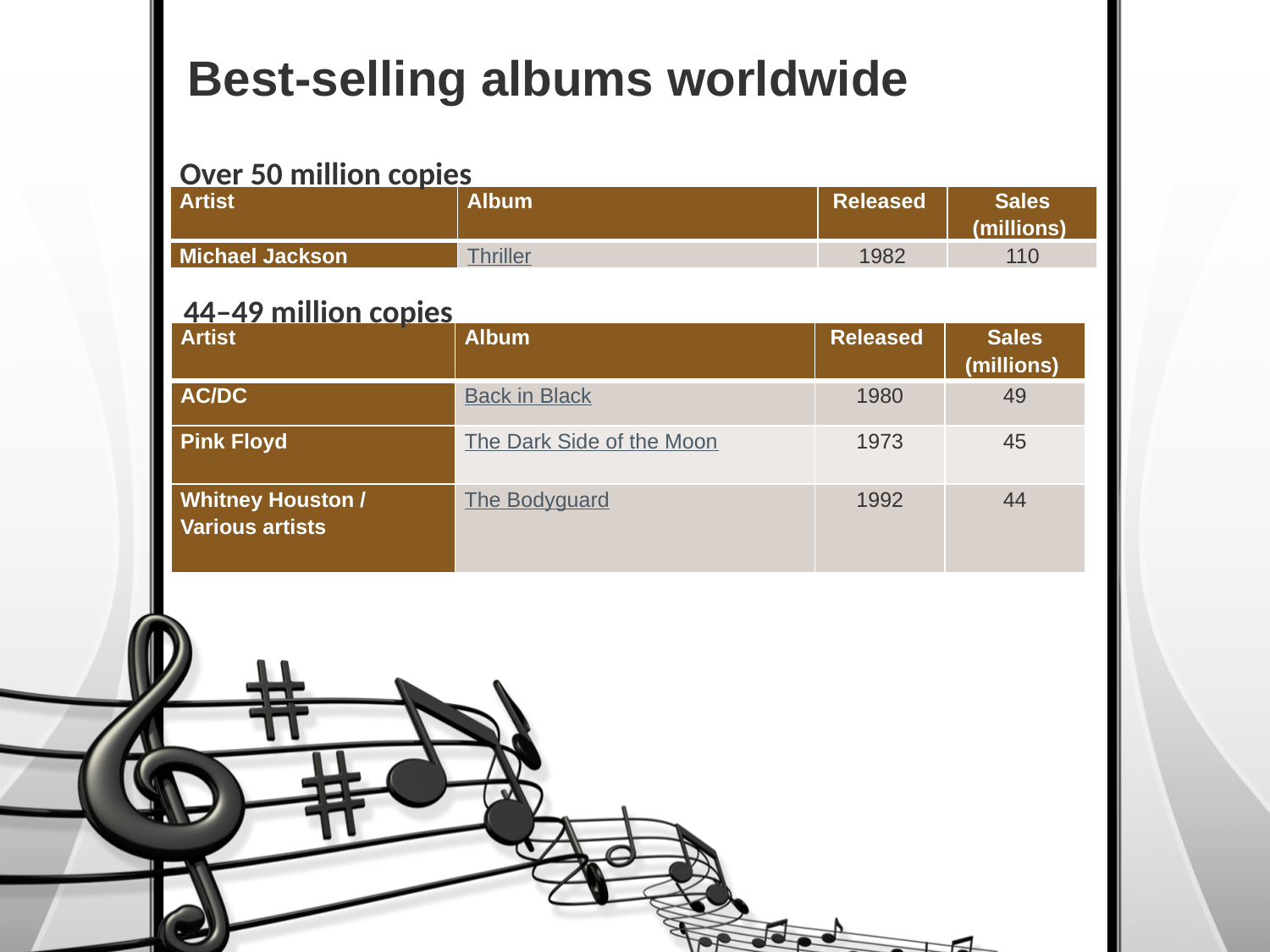

# Best-selling albums worldwide
Over 50 million copies
| Artist | Album | Released | Sales (millions) |
| --- | --- | --- | --- |
| Michael Jackson | Thriller | 1982 | 110 |

44–49 million copies
| Artist | Album | Released | Sales (millions) |
| --- | --- | --- | --- |
| AC/DC | Back in Black | 1980 | 49 |
| Pink Floyd | The Dark Side of the Moon | 1973 | 45 |
| Whitney Houston / Various artists | The Bodyguard | 1992 | 44 |